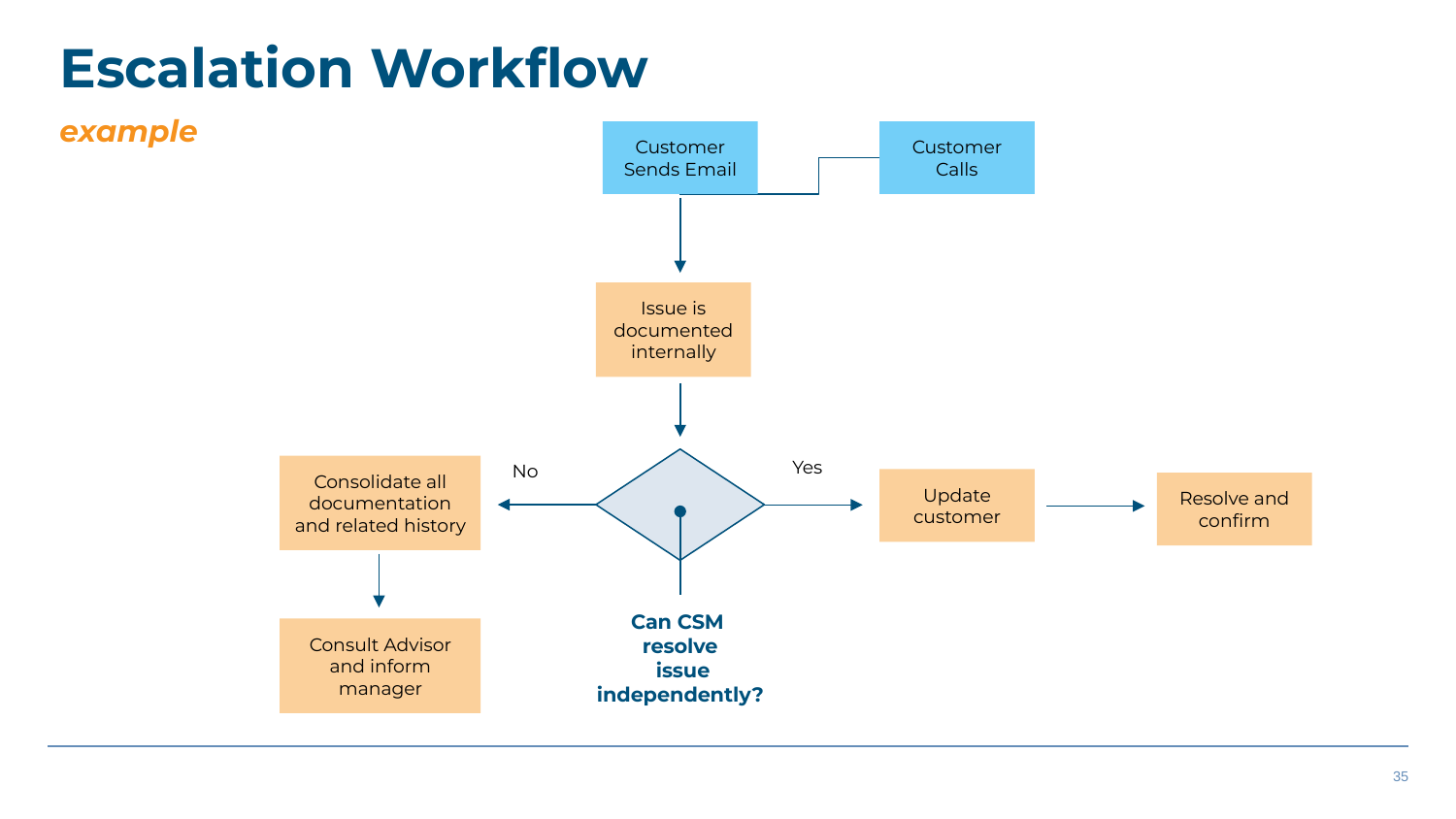

# Escalation Workflow
example
Customer Sends Email
Customer Calls
Issue is documented internally
Yes
No

Consolidate all documentation and related history
Update customer
Resolve and confirm
Can CSM
resolve
 issue independently?
Consult Advisor and inform manager